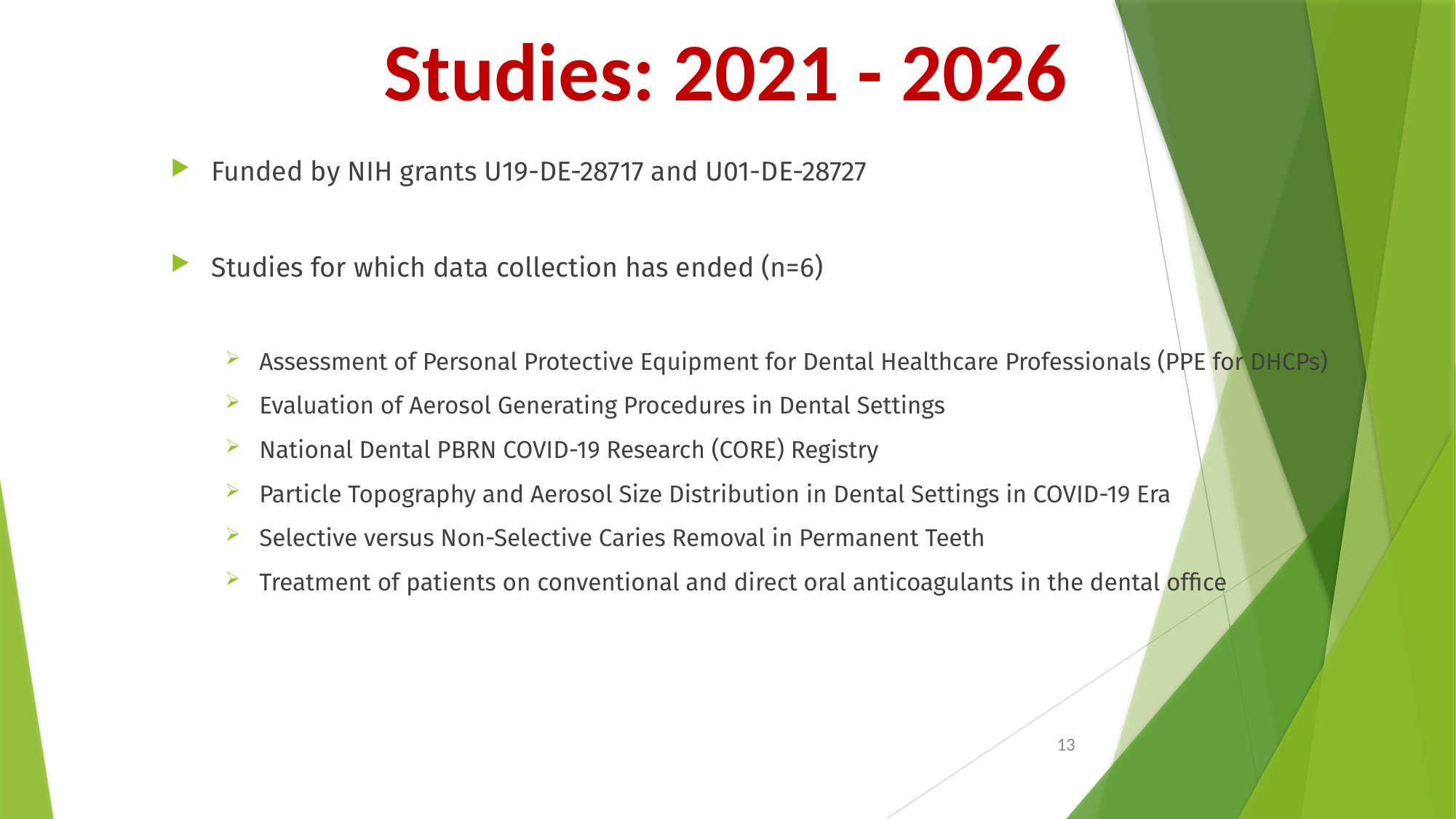

# Studies: 2021 - 2026
Funded by NIH grants U19-DE-28717 and U01-DE-28727

Studies for which data collection has ended (n=6)

Assessment of Personal Protective Equipment for Dental Healthcare Professionals (PPE for DHCPs)
Evaluation of Aerosol Generating Procedures in Dental Settings
National Dental PBRN COVID-19 Research (CORE) Registry
Particle Topography and Aerosol Size Distribution in Dental Settings in COVID-19 Era
Selective versus Non-Selective Caries Removal in Permanent Teeth
Treatment of patients on conventional and direct oral anticoagulants in the dental office
13